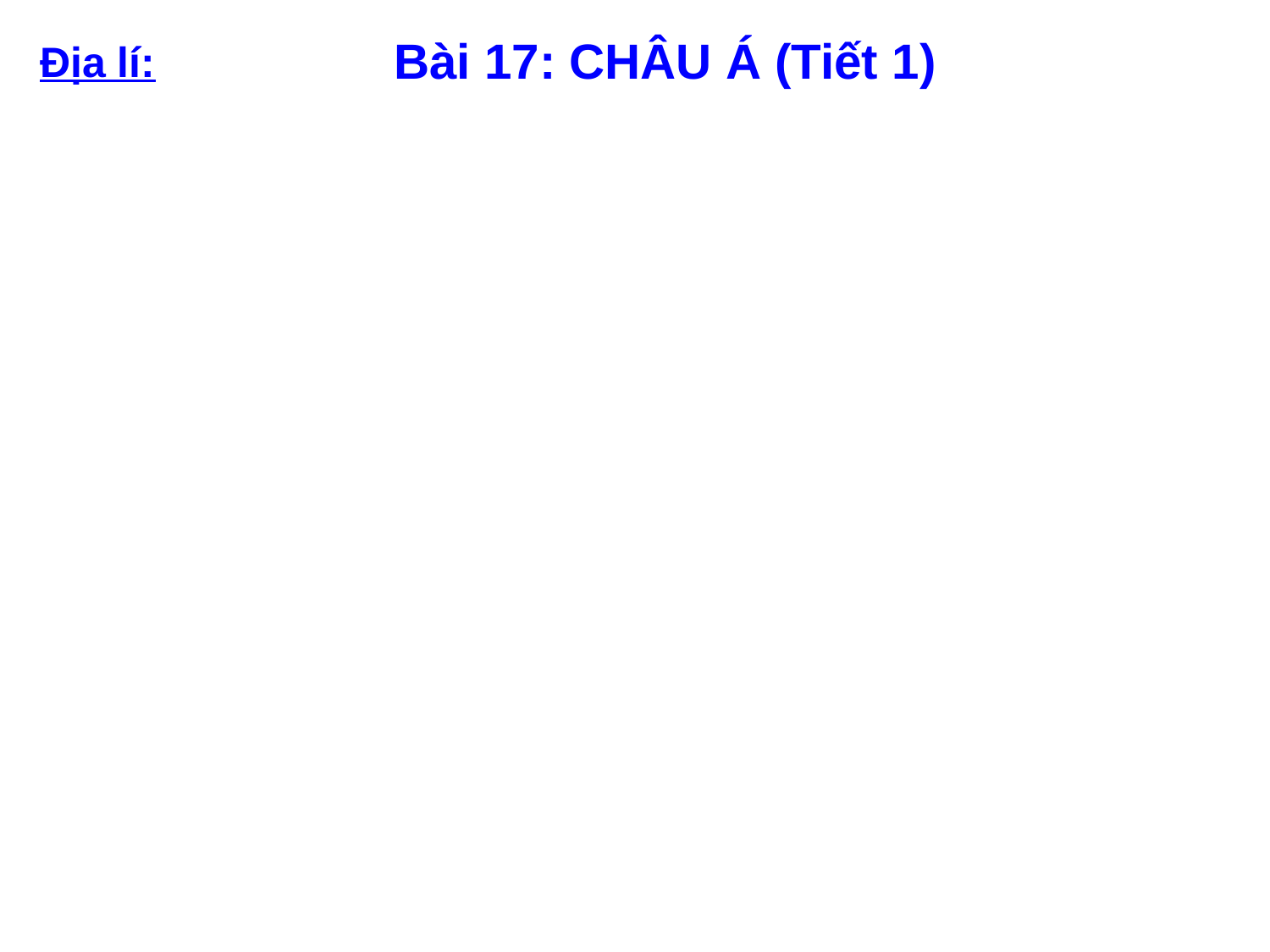

Bài 17: CHÂU Á (Tiết 1)
Địa lí: